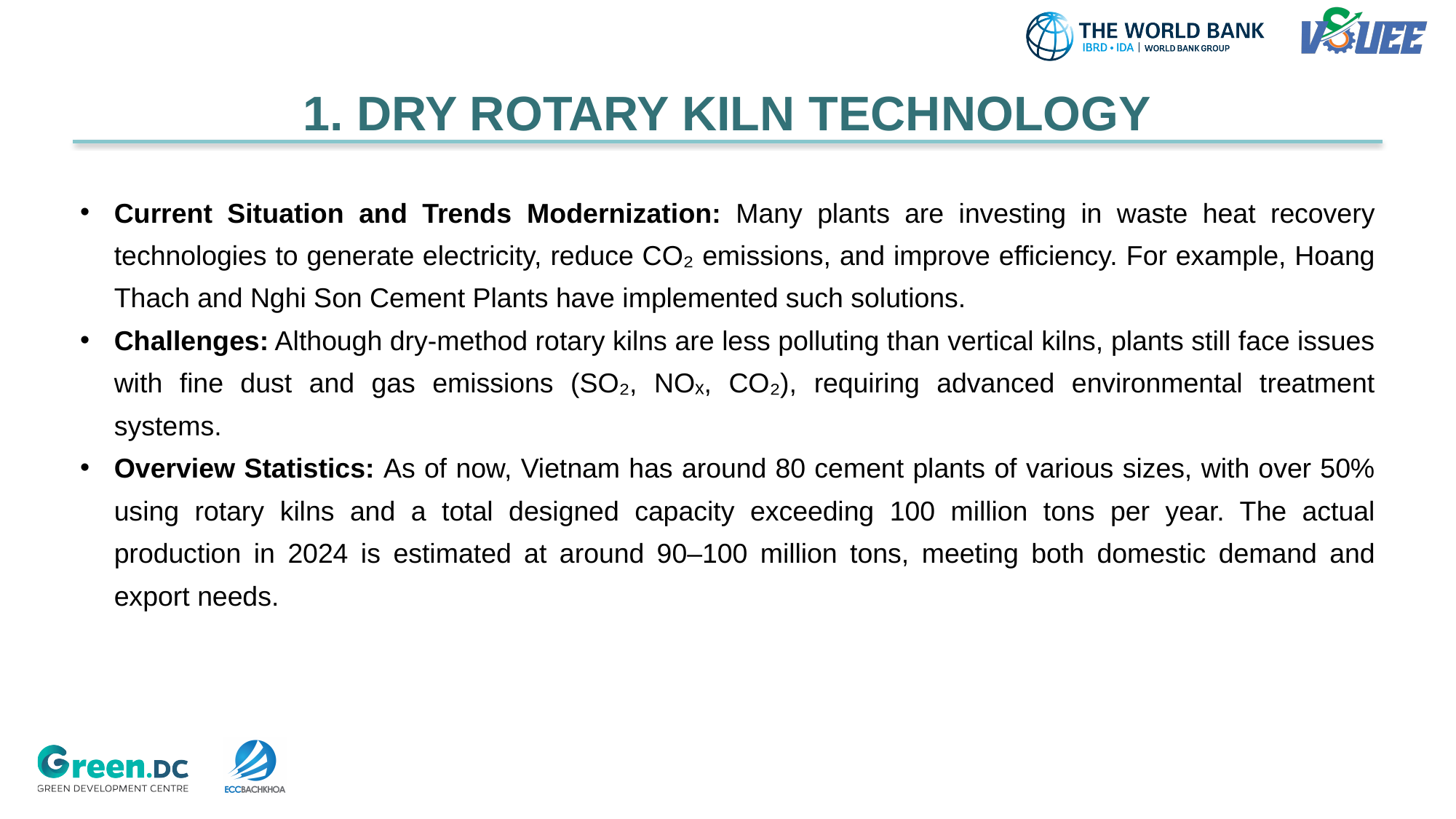

1. DRY ROTARY KILN TECHNOLOGY
Current Situation and Trends Modernization: Many plants are investing in waste heat recovery technologies to generate electricity, reduce CO₂ emissions, and improve efficiency. For example, Hoang Thach and Nghi Son Cement Plants have implemented such solutions.
Challenges: Although dry-method rotary kilns are less polluting than vertical kilns, plants still face issues with fine dust and gas emissions (SO₂, NOₓ, CO₂), requiring advanced environmental treatment systems.
Overview Statistics: As of now, Vietnam has around 80 cement plants of various sizes, with over 50% using rotary kilns and a total designed capacity exceeding 100 million tons per year. The actual production in 2024 is estimated at around 90–100 million tons, meeting both domestic demand and export needs.